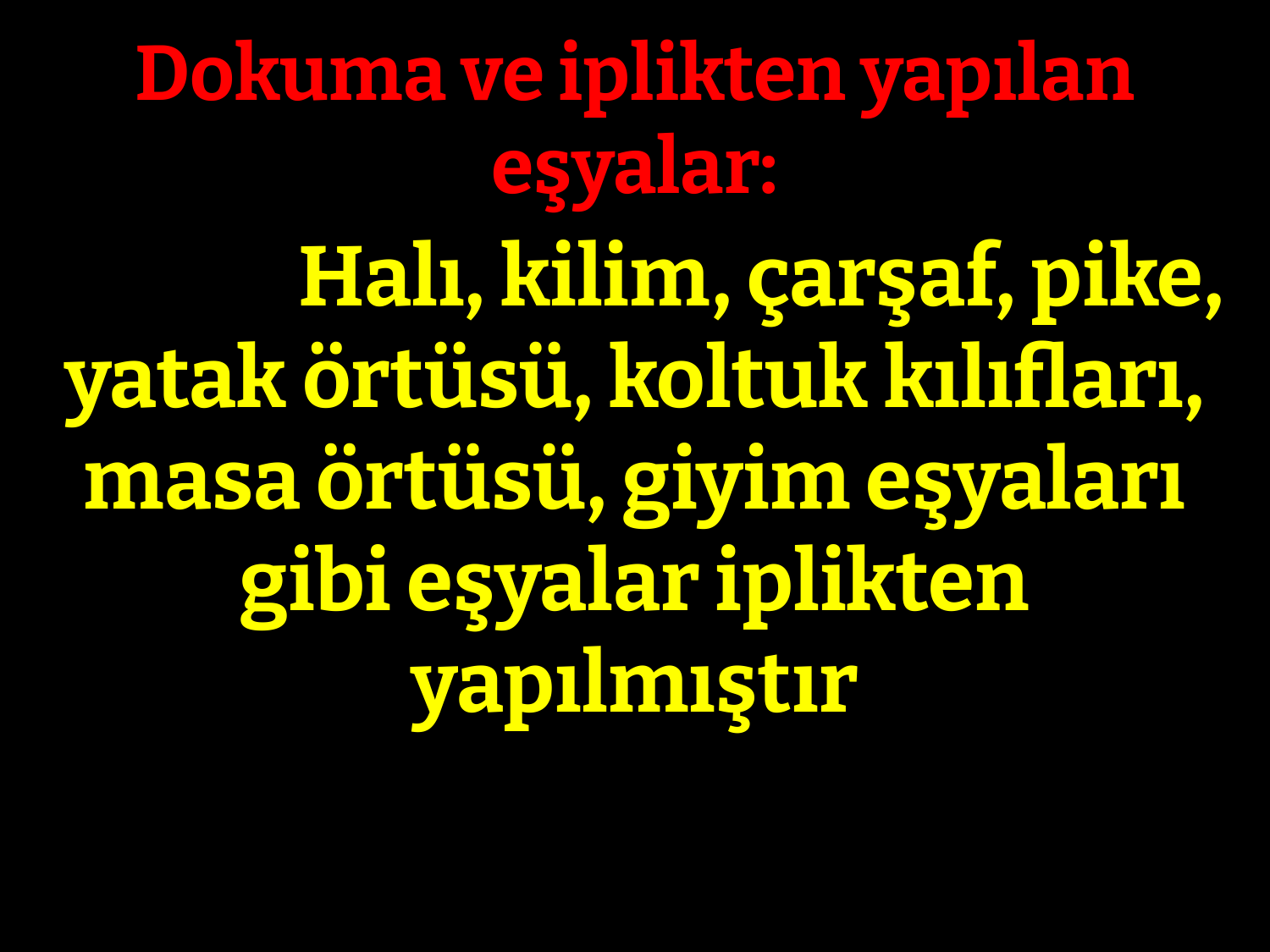

Dokuma ve iplikten yapılan eşyalar:
		Halı, kilim, çarşaf, pike, yatak örtüsü, koltuk kılıfları, masa örtüsü, giyim eşyaları gibi eşyalar iplikten yapılmıştır
#